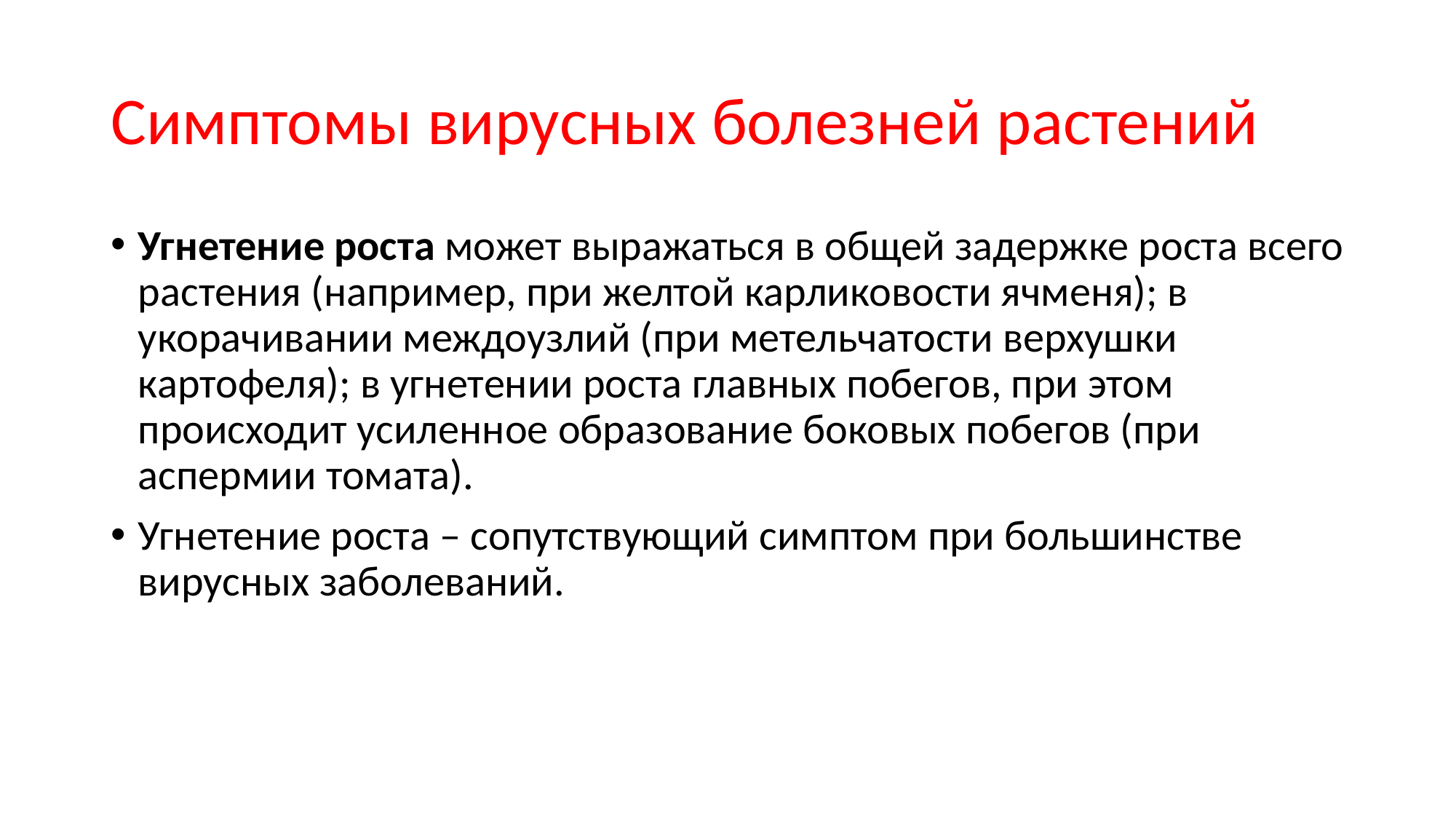

# Симптомы вирусных болезней растений
Угнетение роста может выражаться в общей задержке роста всего растения (например, при желтой карликовости ячменя); в укорачивании междоузлий (при метельчатости верхушки картофеля); в угнетении роста главных побегов, при этом происходит усиленное образование боковых побегов (при аспермии томата).
Угнетение роста – сопутствующий симптом при большинстве вирусных заболеваний.